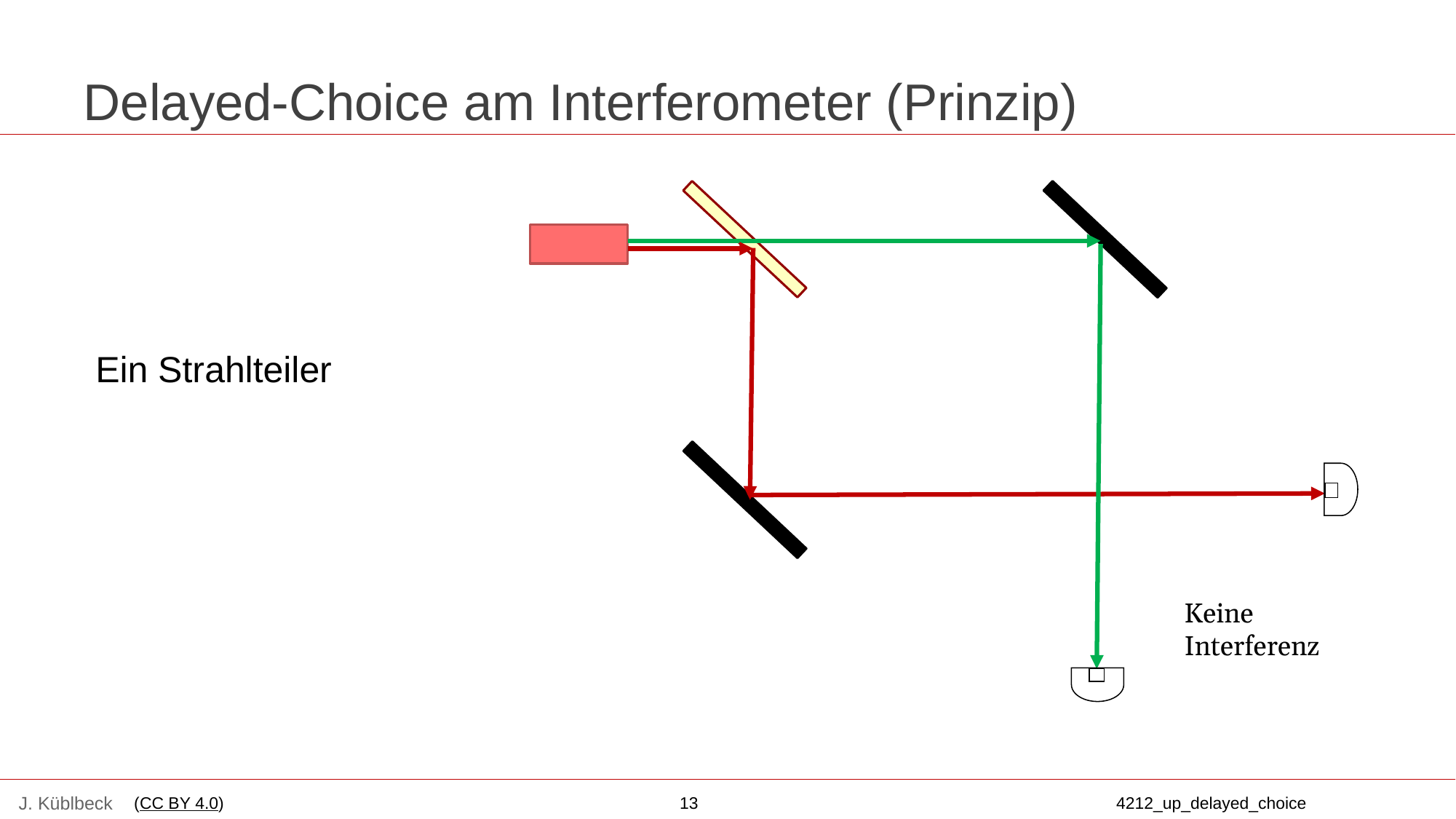

# Delayed-Choice am Interferometer (Prinzip)

Ein Strahlteiler

Keine
Interferenz